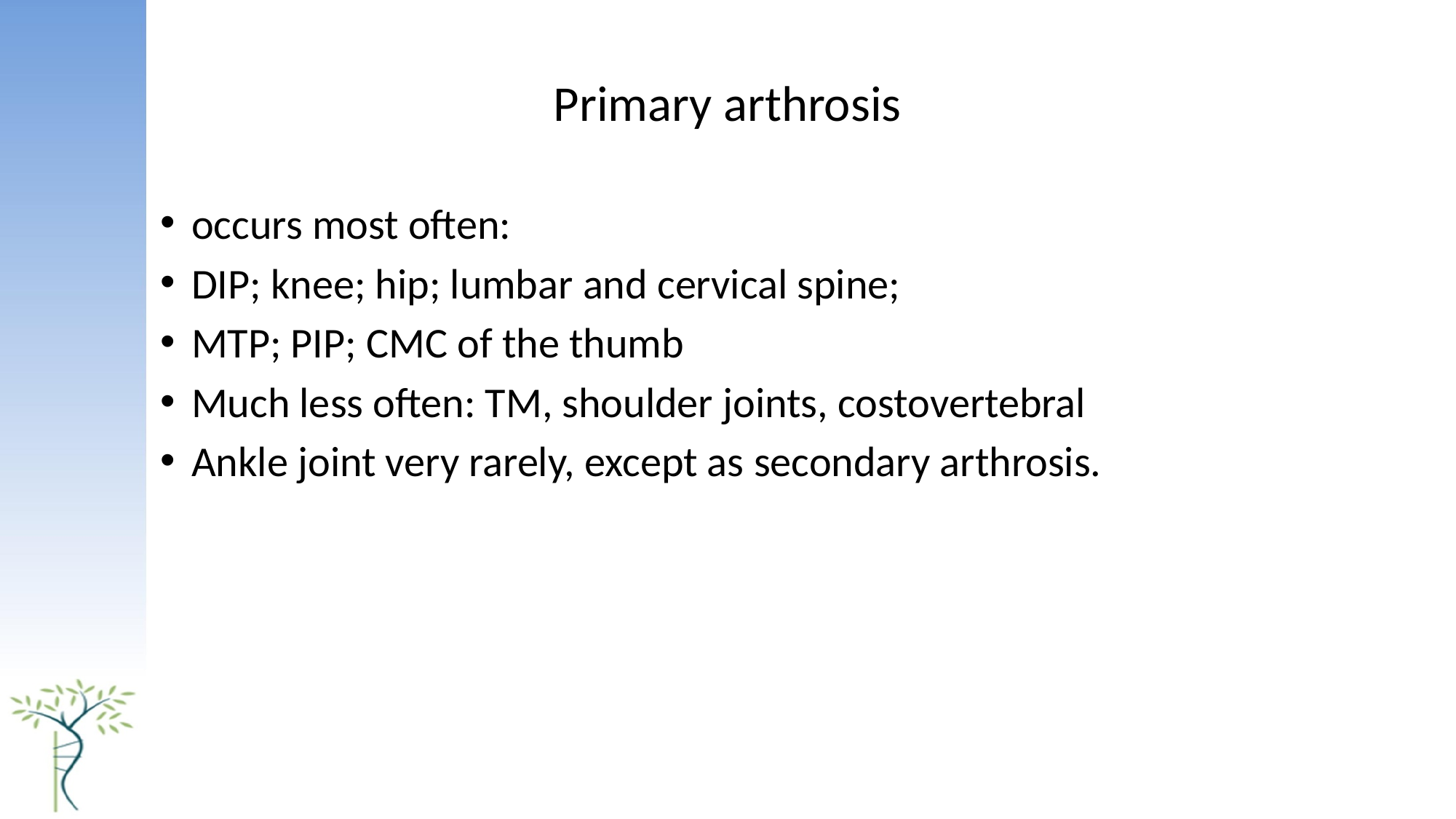

# Primary arthrosis
occurs most often:
DIP; knee; hip; lumbar and cervical spine;
MTP; PIP; CMC of the thumb
Much less often: TM, shoulder joints, costovertebral
Ankle joint very rarely, except as secondary arthrosis.